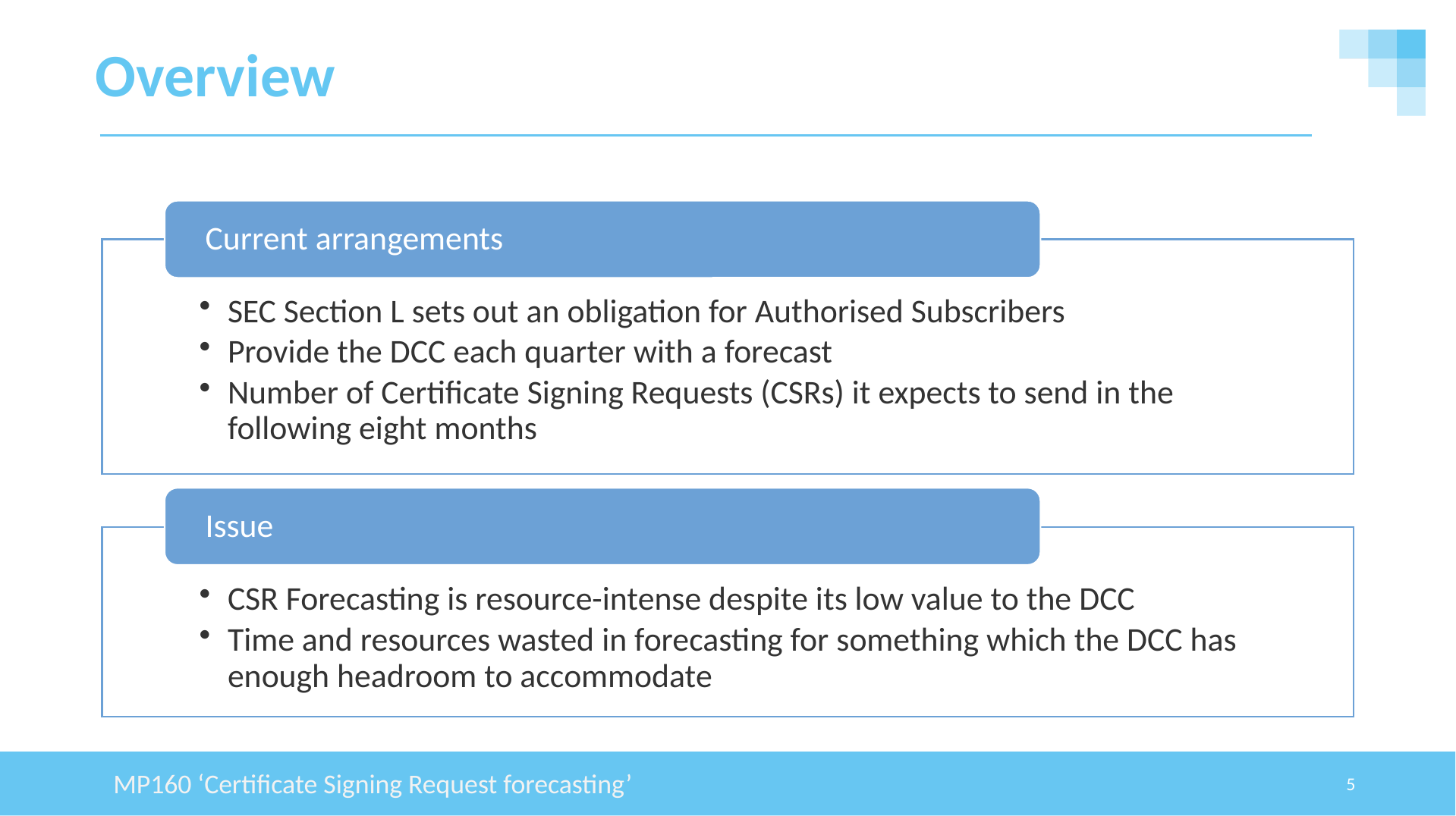

# Overview
SEC Section L sets out an obligation for Authorised Subscribers
Provide the DCC each quarter with a forecast
Number of Certificate Signing Requests (CSRs) it expects to send in the following eight months
Current arrangements
CSR Forecasting is resource-intense despite its low value to the DCC
Time and resources wasted in forecasting for something which the DCC has enough headroom to accommodate
Issue
MP160 ‘Certificate Signing Request forecasting’
5